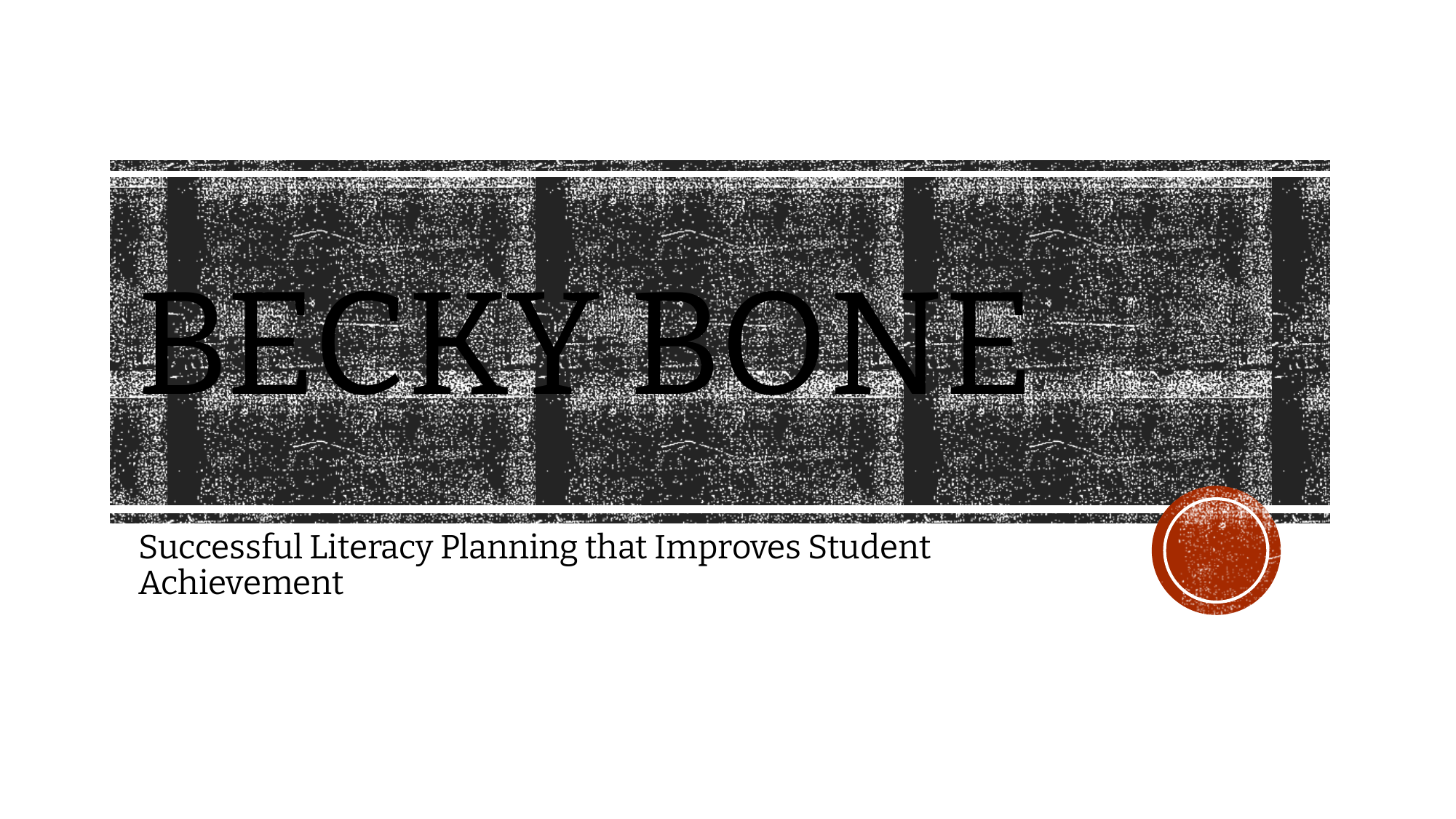

# Becky Bone
Successful Literacy Planning that Improves Student Achievement